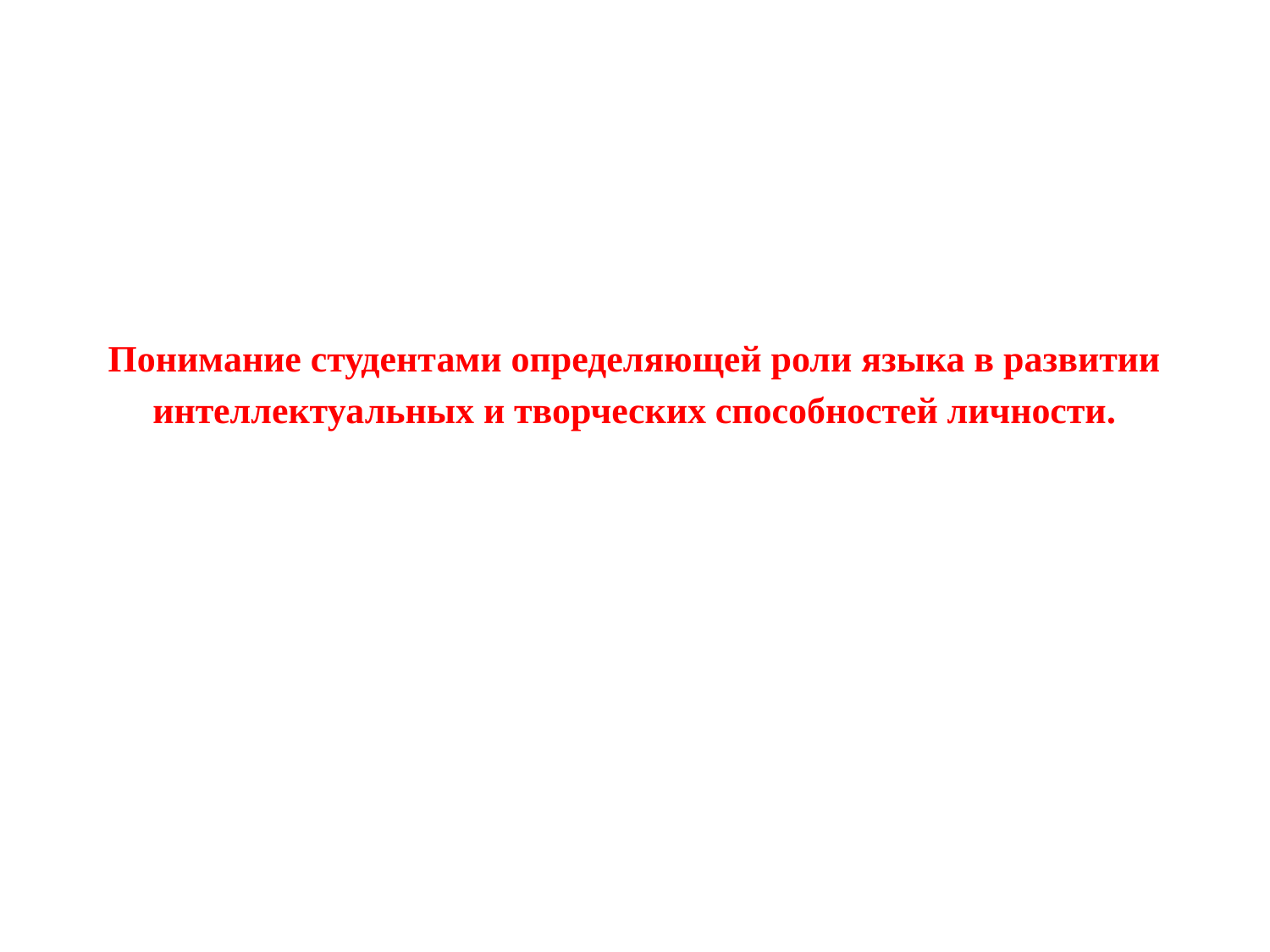

# Понимание студентами определяющей роли языка в развитии интеллектуальных и творческих способностей личности.